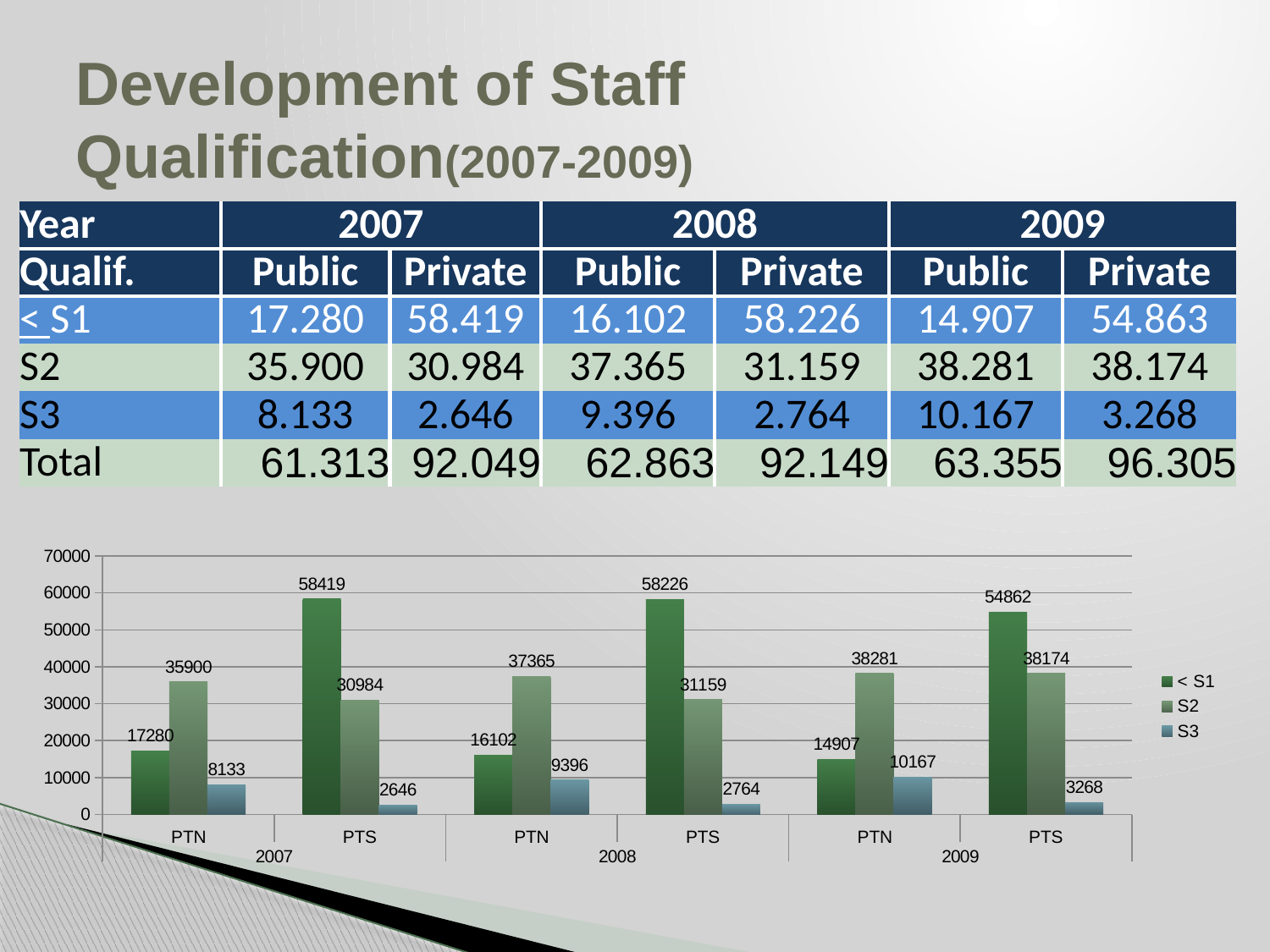

# Development of Staff Qualification(2007-2009)
| Year | 2007 |  | 2008 |  | 2009 |  |
| --- | --- | --- | --- | --- | --- | --- |
| Qualif. | Public | Private | Public | Private | Public | Private |
| < S1 | 17.280 | 58.419 | 16.102 | 58.226 | 14.907 | 54.863 |
| S2 | 35.900 | 30.984 | 37.365 | 31.159 | 38.281 | 38.174 |
| S3 | 8.133 | 2.646 | 9.396 | 2.764 | 10.167 | 3.268 |
| Total | 61.313 | 92.049 | 62.863 | 92.149 | 63.355 | 96.305 |

### Chart

| Category | < S1 | S2 | S3 |
|---|---|---|---|
| PTN | 17280.0 | 35900.0 | 8133.0 |
| PTS | 58419.0 | 30984.0 | 2646.0 |
| PTN | 16102.0 | 37365.0 | 9396.0 |
| PTS | 58226.0 | 31159.0 | 2764.0 |
| PTN | 14907.0 | 38281.0 | 10167.0 |
| PTS | 54862.0 | 38174.0 | 3268.0 |